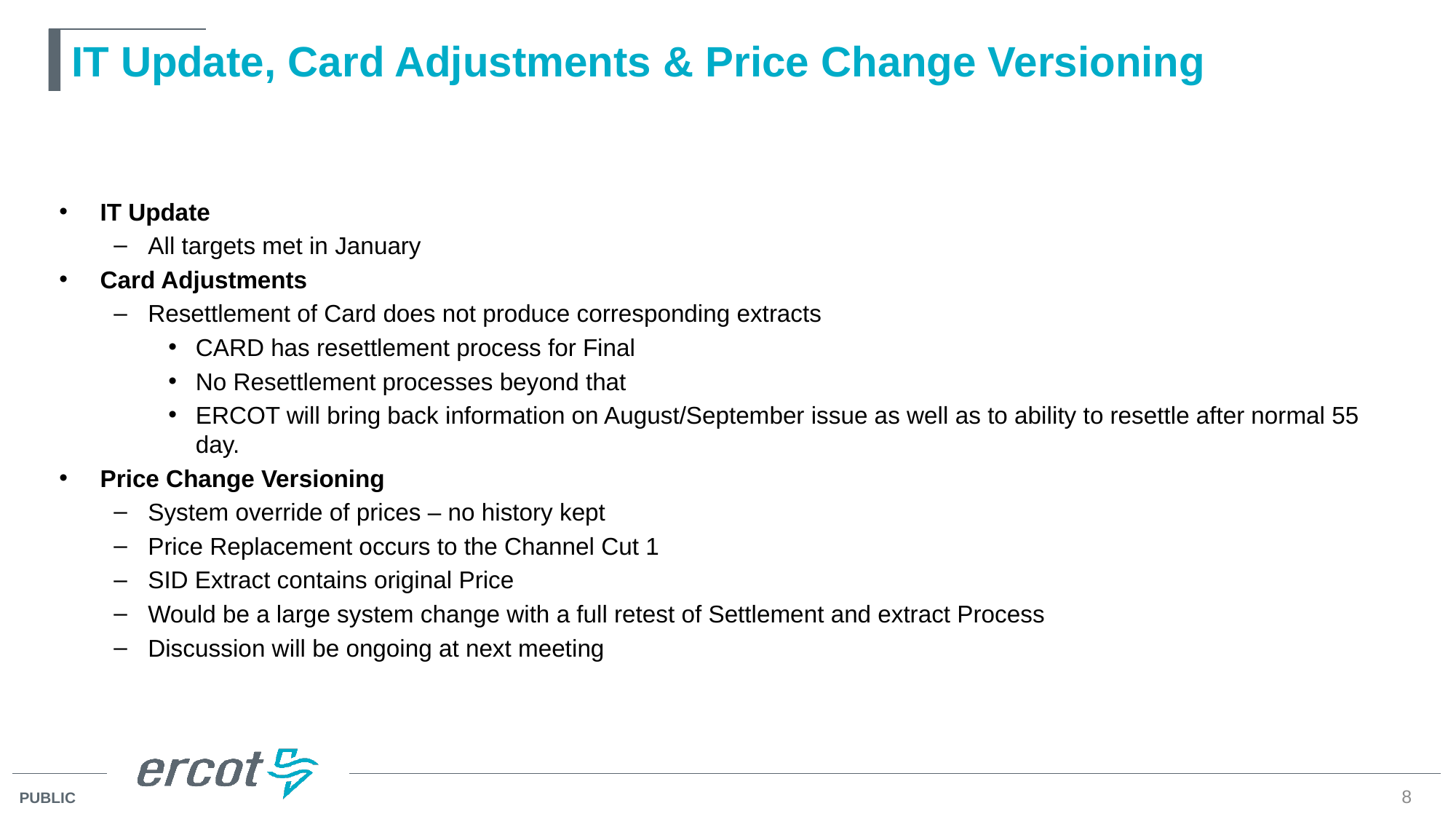

# IT Update, Card Adjustments & Price Change Versioning
IT Update
All targets met in January
Card Adjustments
Resettlement of Card does not produce corresponding extracts
CARD has resettlement process for Final
No Resettlement processes beyond that
ERCOT will bring back information on August/September issue as well as to ability to resettle after normal 55 day.
Price Change Versioning
System override of prices – no history kept
Price Replacement occurs to the Channel Cut 1
SID Extract contains original Price
Would be a large system change with a full retest of Settlement and extract Process
Discussion will be ongoing at next meeting

8